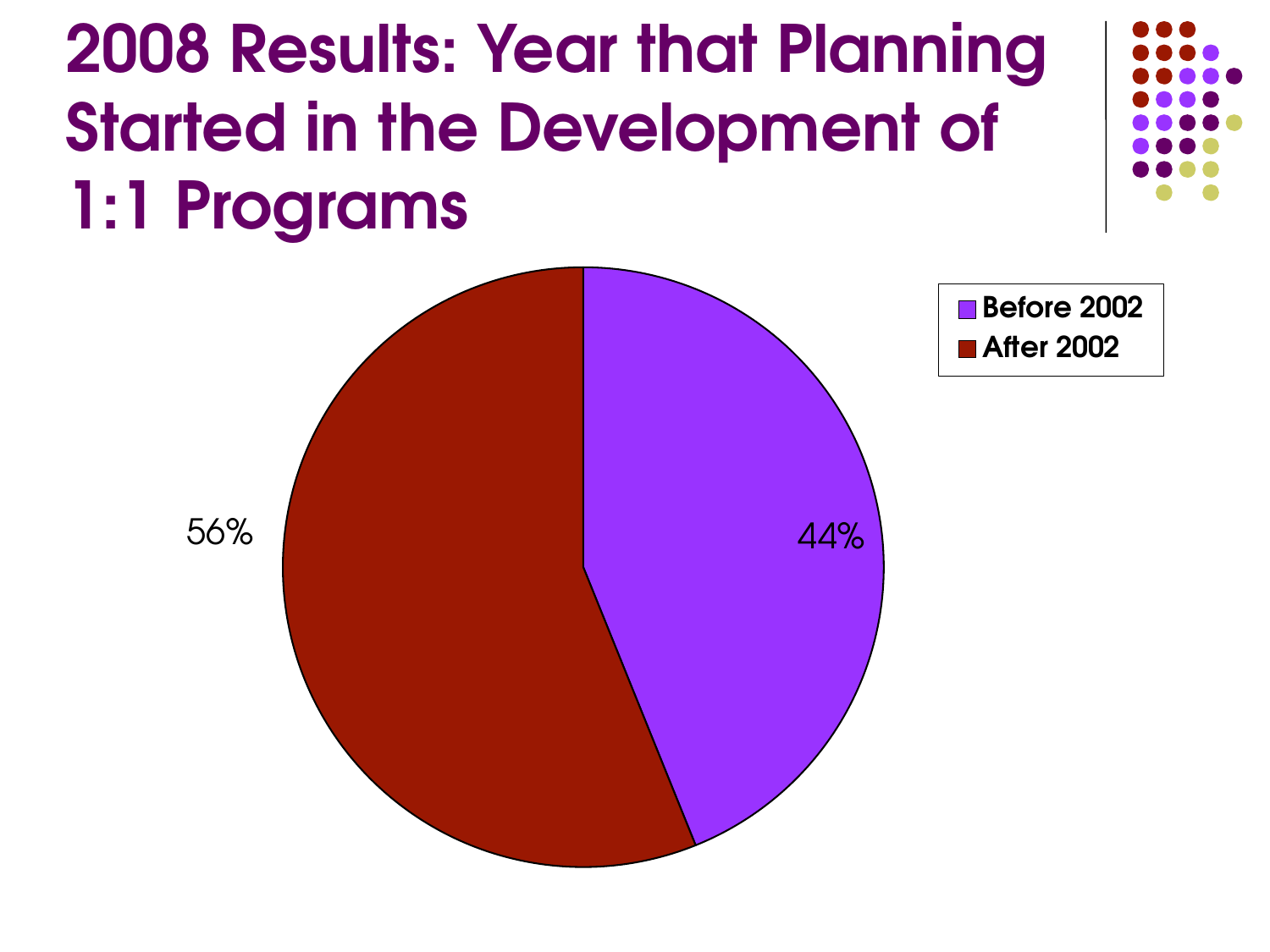

# 2008 Results: Year that Planning Started in the Development of 1:1 Programs

### Chart

| Category | Planning Started |
|---|---|
| Before 2002 | 43.821746880570416 |
| After 2002 | 56.0 |